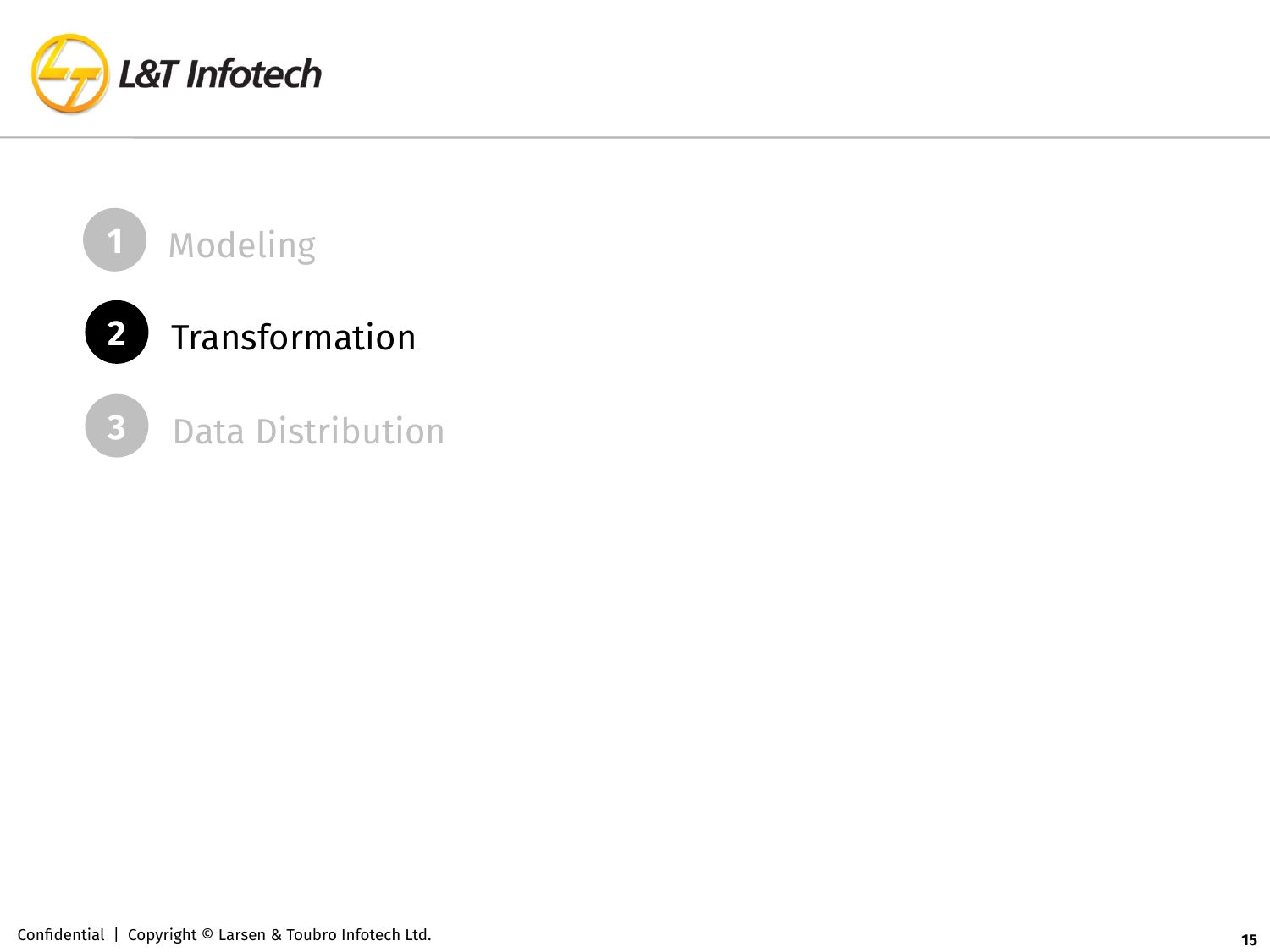

1
Modeling
2
Transformation
3
Data Distribution
Confidential  |  Copyright © Larsen & Toubro Infotech Ltd.
15